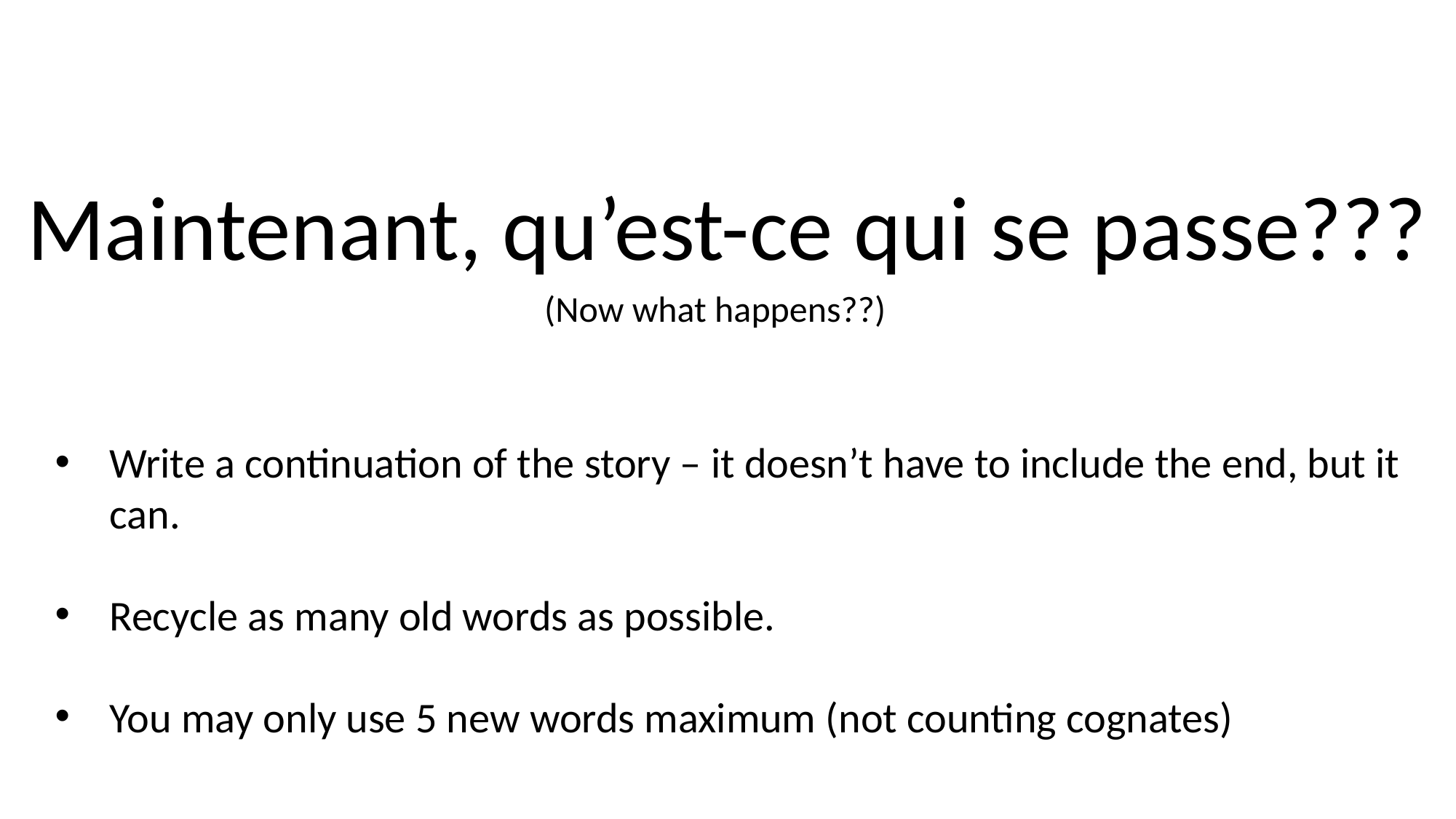

# Maintenant, qu’est-ce qui se passe???
(Now what happens??)
Write a continuation of the story – it doesn’t have to include the end, but it can.

Recycle as many old words as possible.

You may only use 5 new words maximum (not counting cognates)